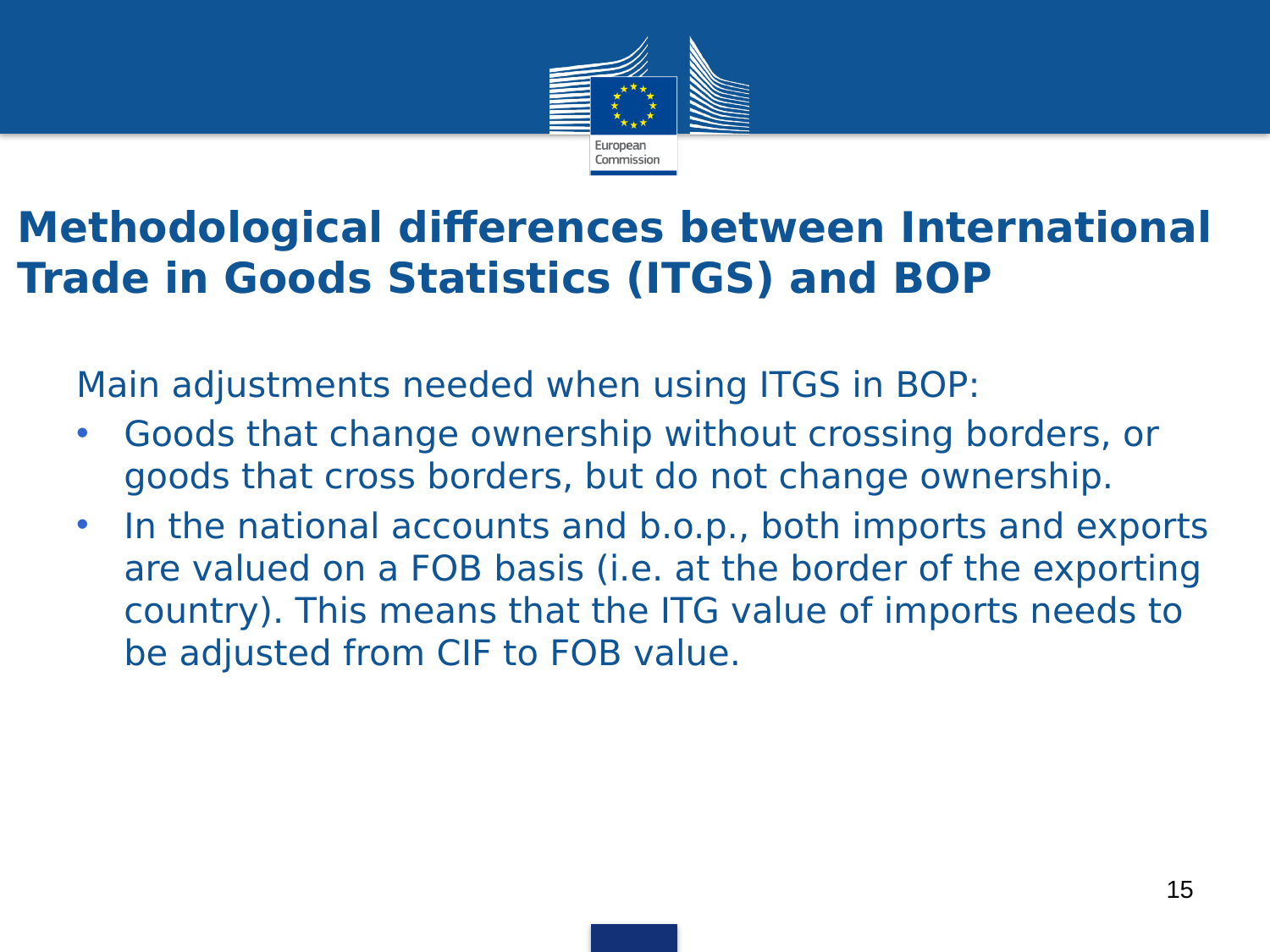

# Methodological differences between International Trade in Goods Statistics (ITGS) and BOP

Main adjustments needed when using ITGS in BOP:
Goods that change ownership without crossing borders, or goods that cross borders, but do not change ownership.
In the national accounts and b.o.p., both imports and exports are valued on a FOB basis (i.e. at the border of the exporting country). This means that the ITG value of imports needs to be adjusted from CIF to FOB value.

15